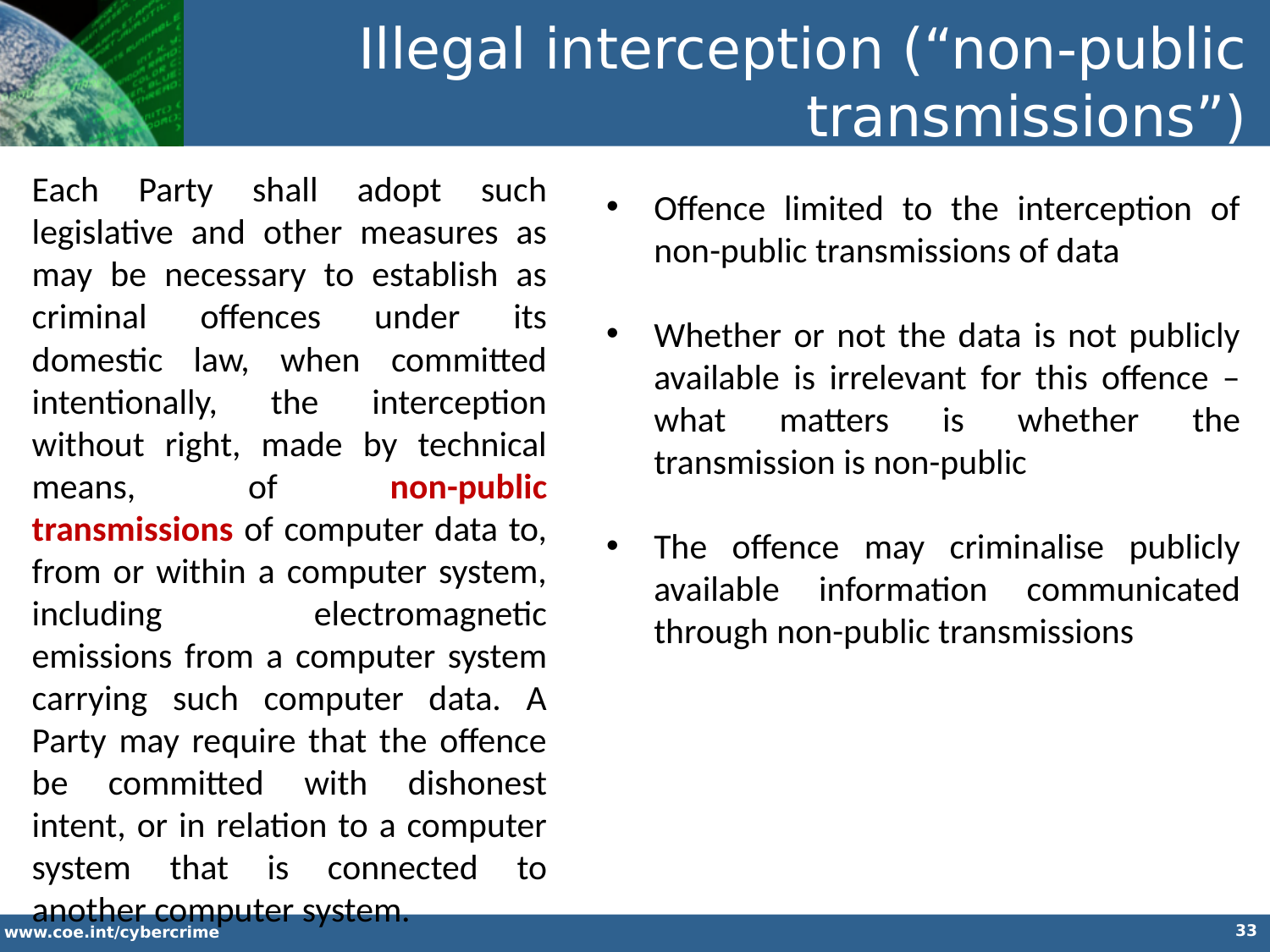

Illegal interception (“non-public transmissions”)
Each Party shall adopt such legislative and other measures as may be necessary to establish as criminal offences under its domestic law, when committed intentionally, the interception without right, made by technical means, of non-public transmissions of computer data to, from or within a computer system, including electromagnetic emissions from a computer system carrying such computer data. A Party may require that the offence be committed with dishonest intent, or in relation to a computer system that is connected to another computer system.
Offence limited to the interception of non-public transmissions of data

Whether or not the data is not publicly available is irrelevant for this offence – what matters is whether the transmission is non-public

The offence may criminalise publicly available information communicated through non-public transmissions